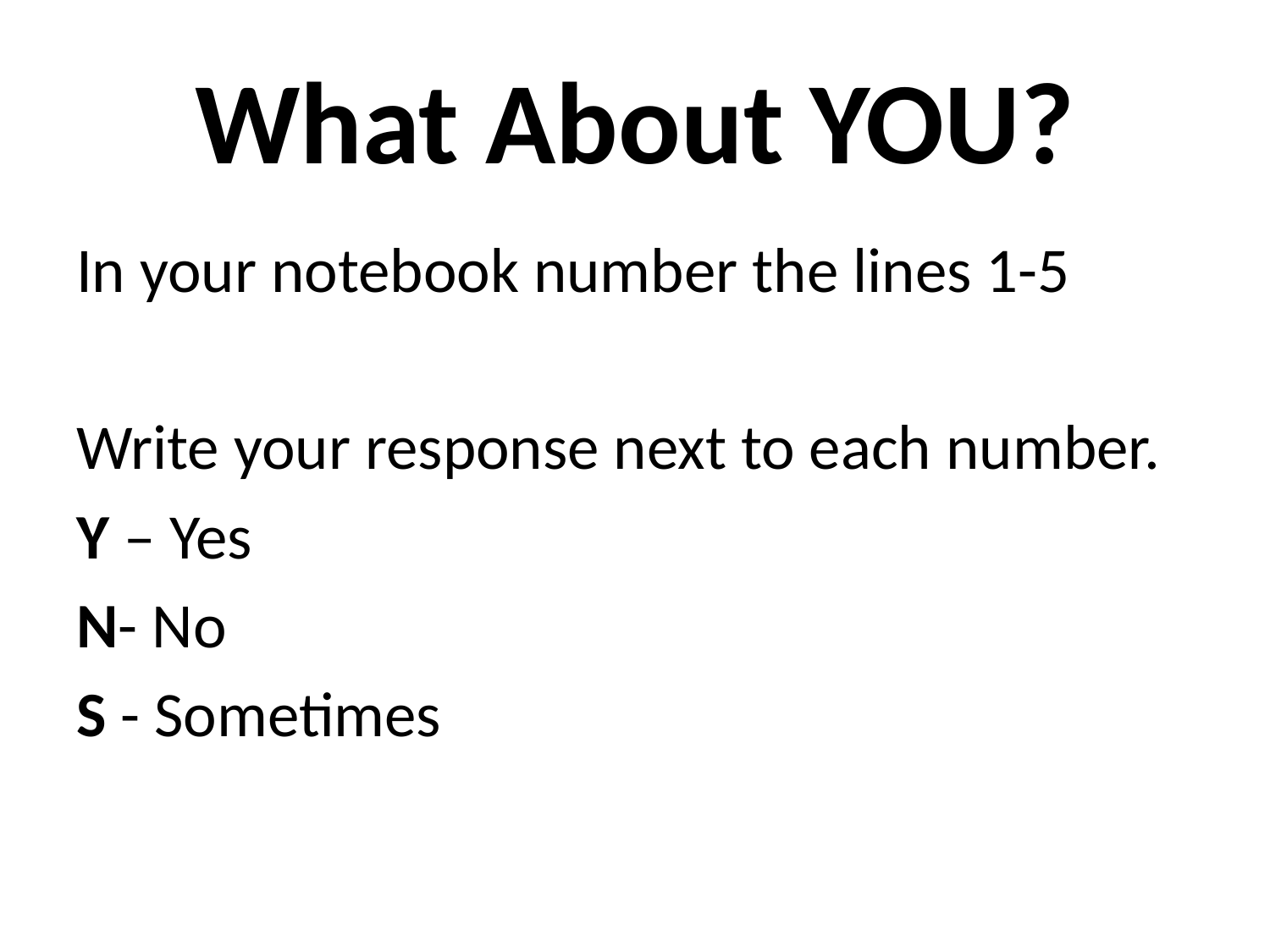

# What About YOU?
In your notebook number the lines 1-5

Write your response next to each number.
Y – Yes
N- No
S - Sometimes